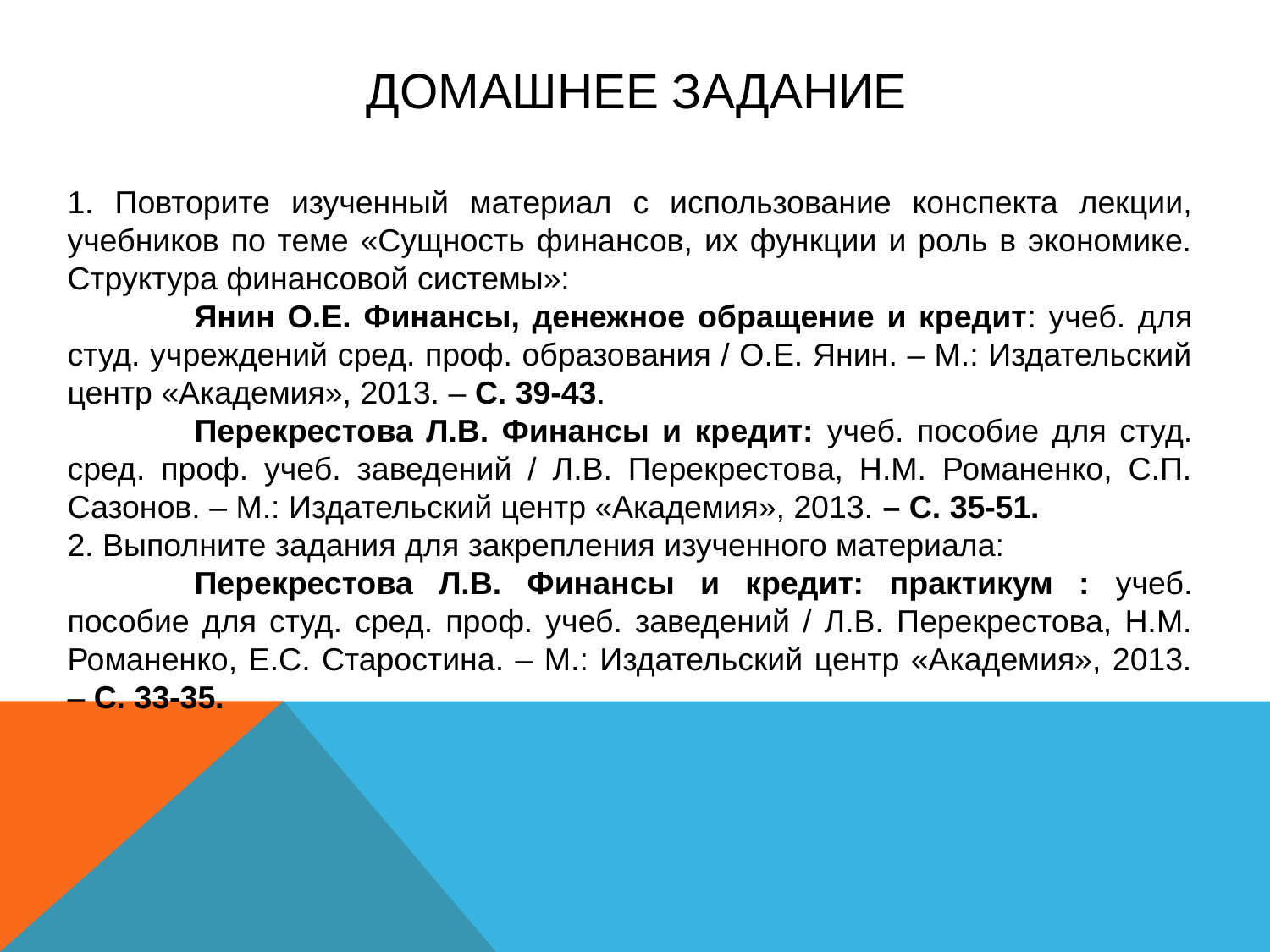

# Домашнее задание
1. Повторите изученный материал с использование конспекта лекции, учебников по теме «Сущность финансов, их функции и роль в экономике. Структура финансовой системы»:
	Янин О.Е. Финансы, денежное обращение и кредит: учеб. для студ. учреждений сред. проф. образования / О.Е. Янин. – М.: Издательский центр «Академия», 2013. – С. 39-43.
	Перекрестова Л.В. Финансы и кредит: учеб. пособие для студ. сред. проф. учеб. заведений / Л.В. Перекрестова, Н.М. Романенко, С.П. Сазонов. – М.: Издательский центр «Академия», 2013. – С. 35-51.
2. Выполните задания для закрепления изученного материала:
	Перекрестова Л.В. Финансы и кредит: практикум : учеб. пособие для студ. сред. проф. учеб. заведений / Л.В. Перекрестова, Н.М. Романенко, Е.С. Старостина. – М.: Издательский центр «Академия», 2013. – С. 33-35.